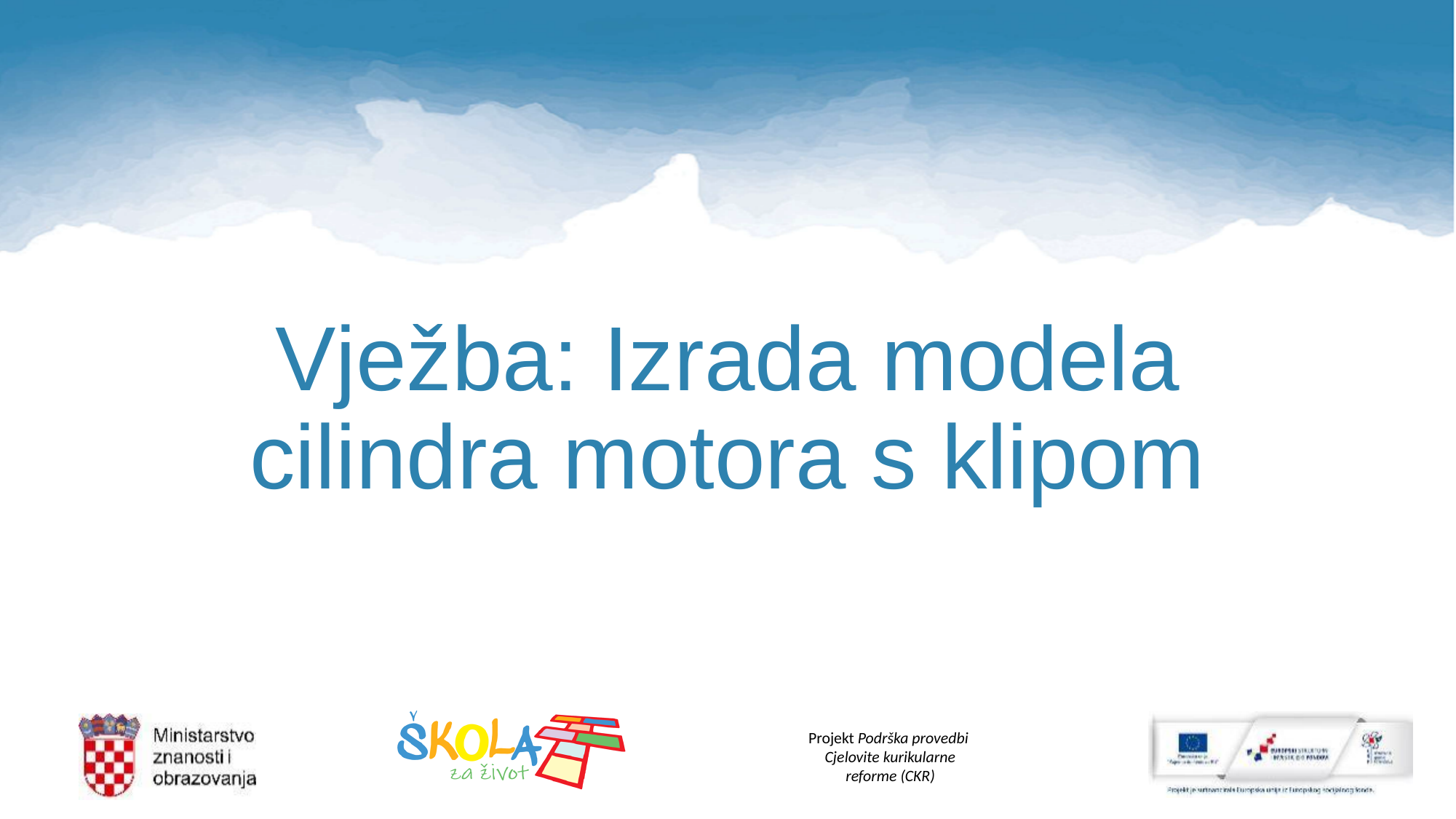

# Vježba: Izrada modela cilindra motora s klipom